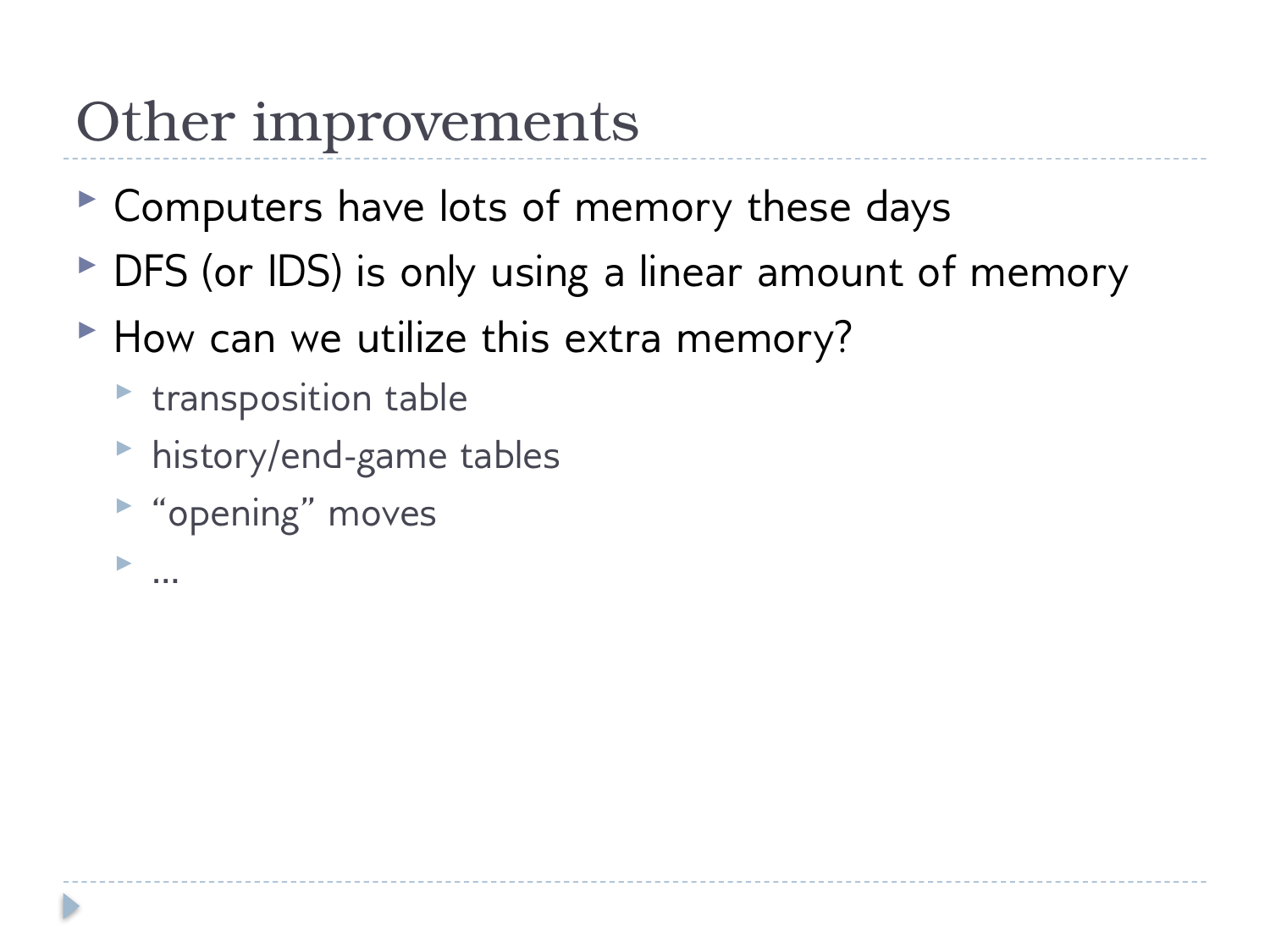

# Other improvements
Computers have lots of memory these days
DFS (or IDS) is only using a linear amount of memory
How can we utilize this extra memory?
transposition table
history/end-game tables
“opening” moves
…